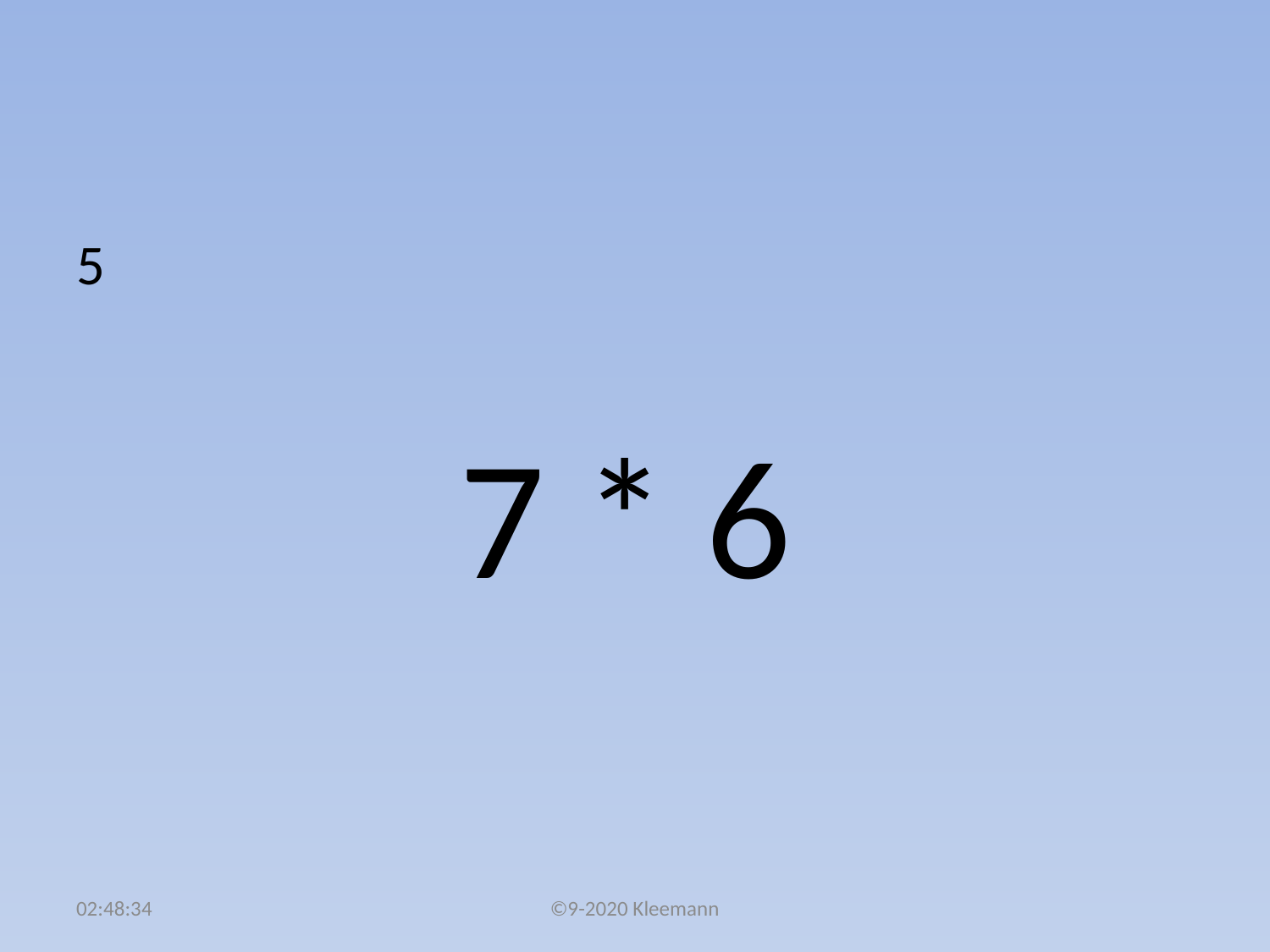

#
5

          7 * 6
02:48:34
©9-2020 Kleemann